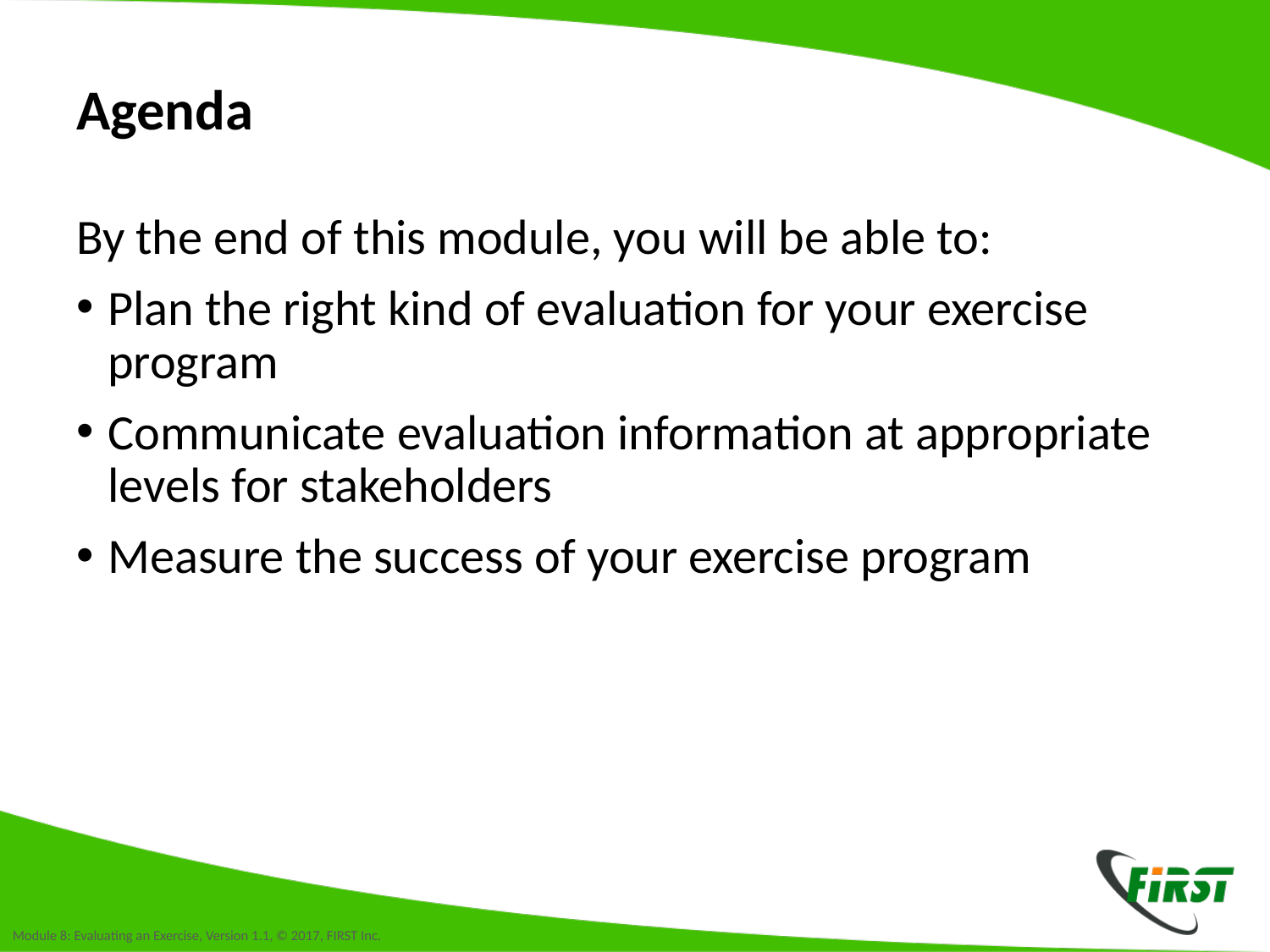

# Agenda
By the end of this module, you will be able to:
Plan the right kind of evaluation for your exercise program
Communicate evaluation information at appropriate levels for stakeholders
Measure the success of your exercise program